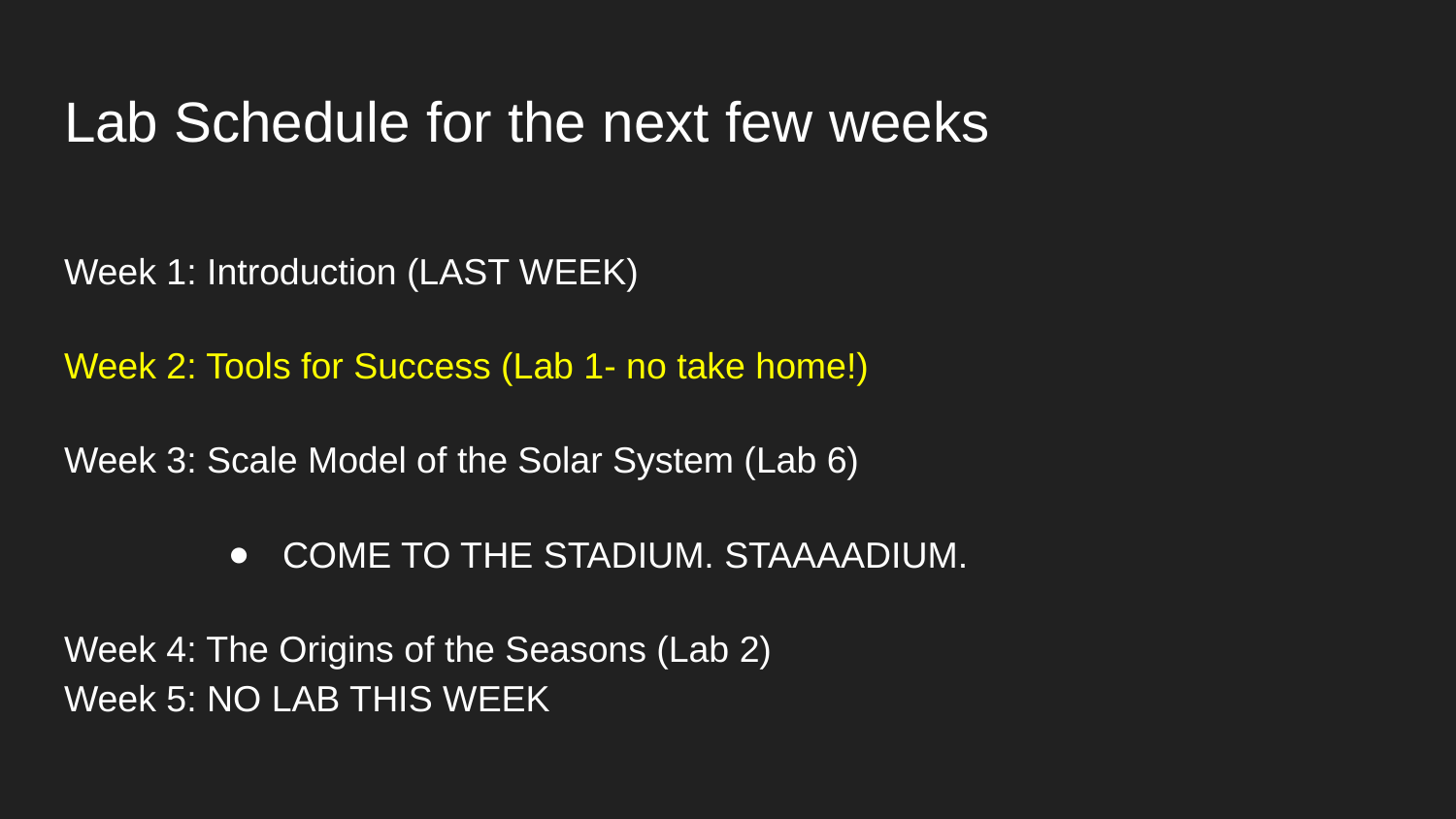

# Lab Schedule for the next few weeks
Week 1: Introduction (LAST WEEK)
Week 2: Tools for Success (Lab 1- no take home!)
Week 3: Scale Model of the Solar System (Lab 6)
COME TO THE STADIUM. STAAAADIUM.
Week 4: The Origins of the Seasons (Lab 2)
Week 5: NO LAB THIS WEEK